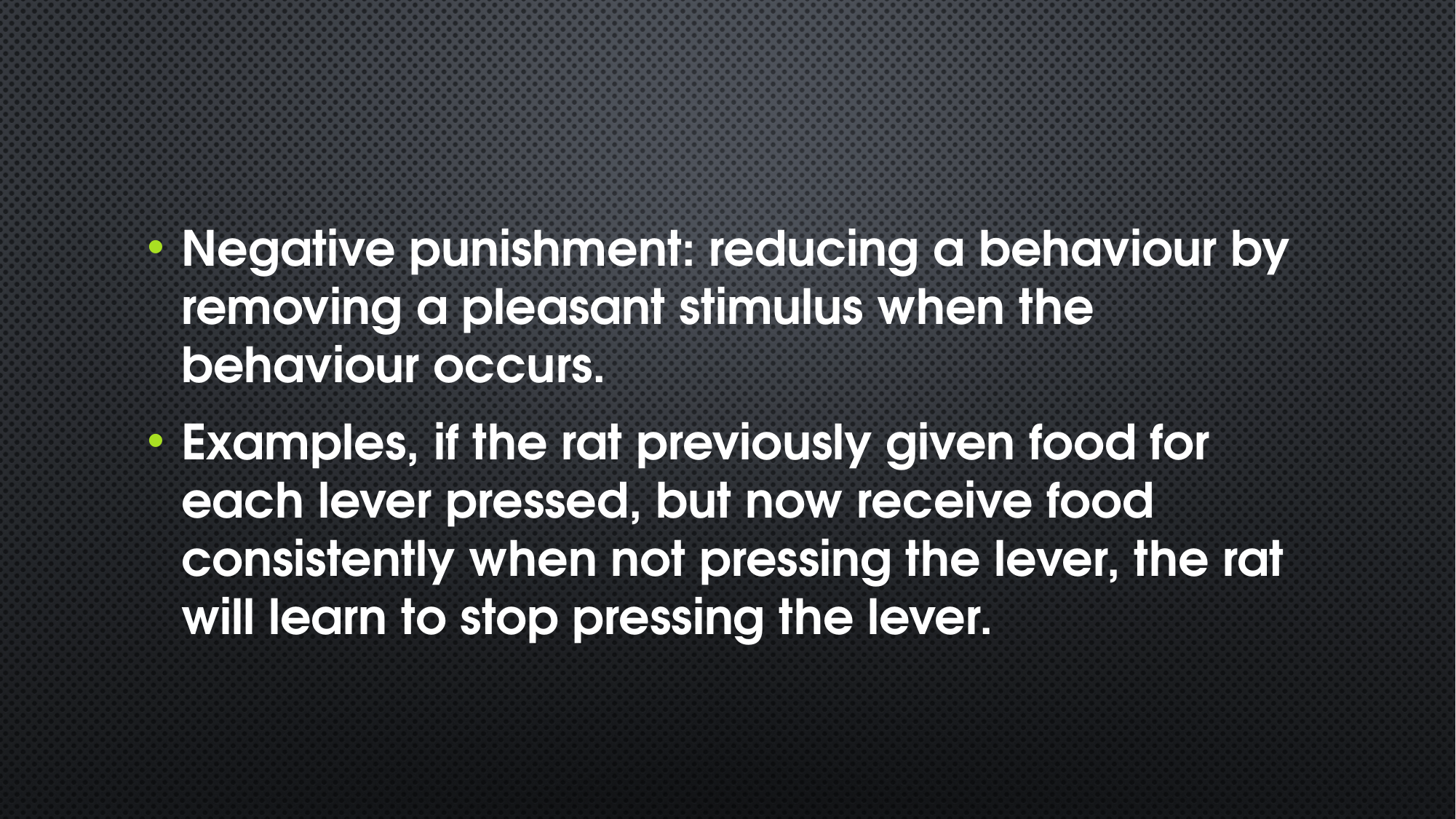

Negative punishment: reducing a behaviour by removing a pleasant stimulus when the behaviour occurs.
Examples, if the rat previously given food for each lever pressed, but now receive food consistently when not pressing the lever, the rat will learn to stop pressing the lever.